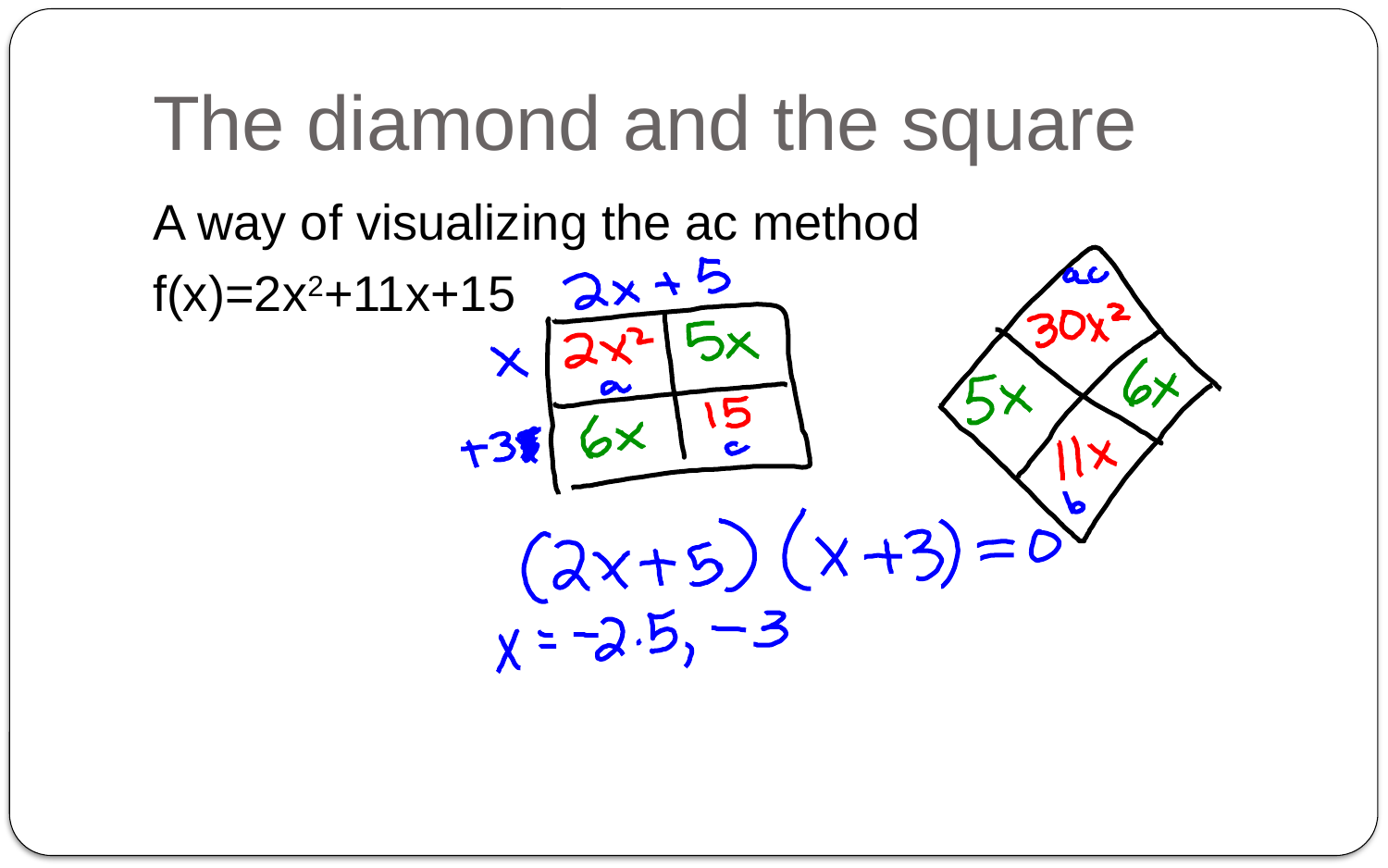

# The diamond and the square
A way of visualizing the ac method
f(x)=2x2+11x+15